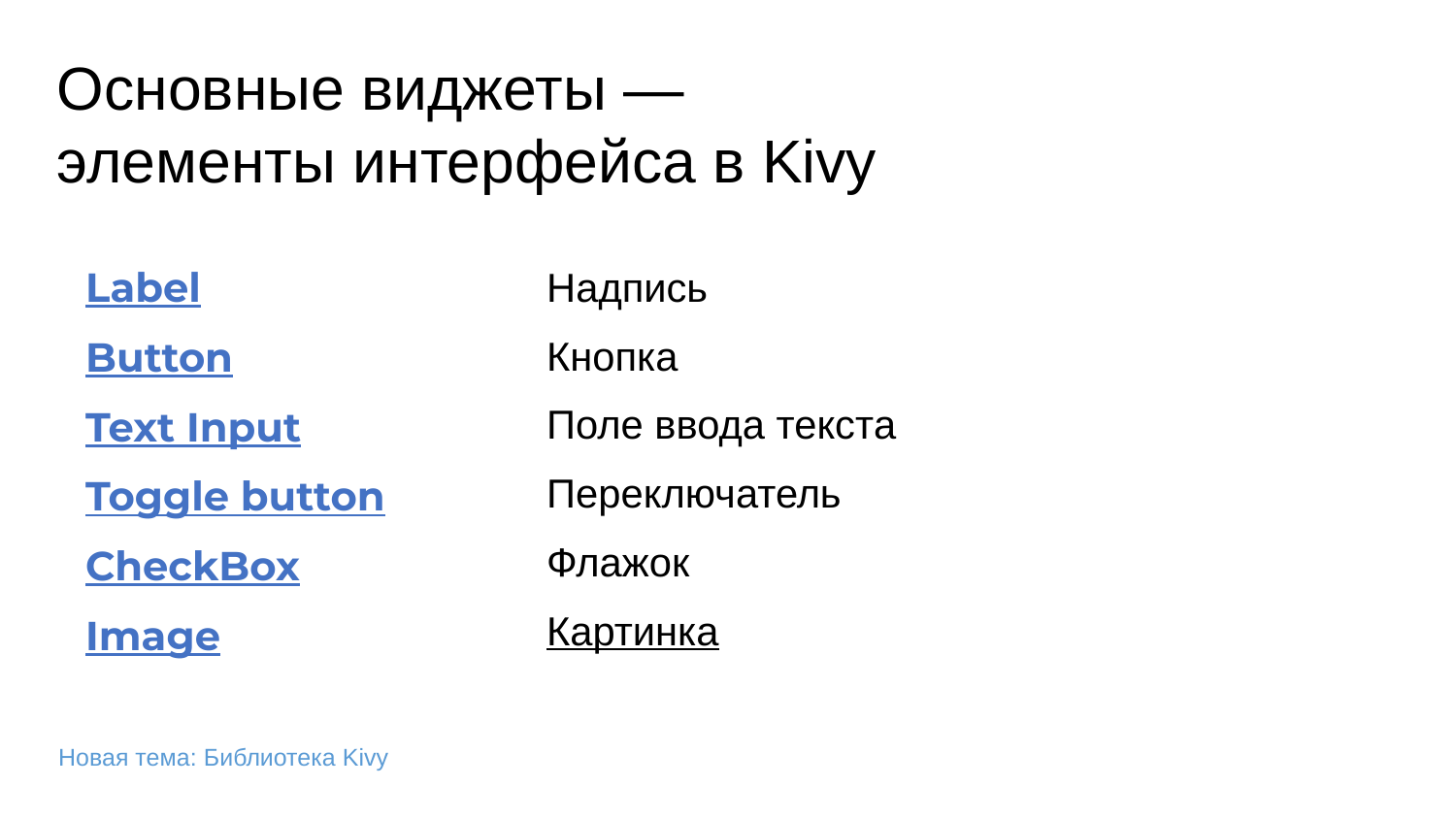

Основные виджеты —
элементы интерфейса в Kivy
Label
Button
Text Input
Toggle button
CheckBox
Image
Надпись
Кнопка
Поле ввода текста
Переключатель
Флажок
Картинка
Новая тема: Библиотека Kivy